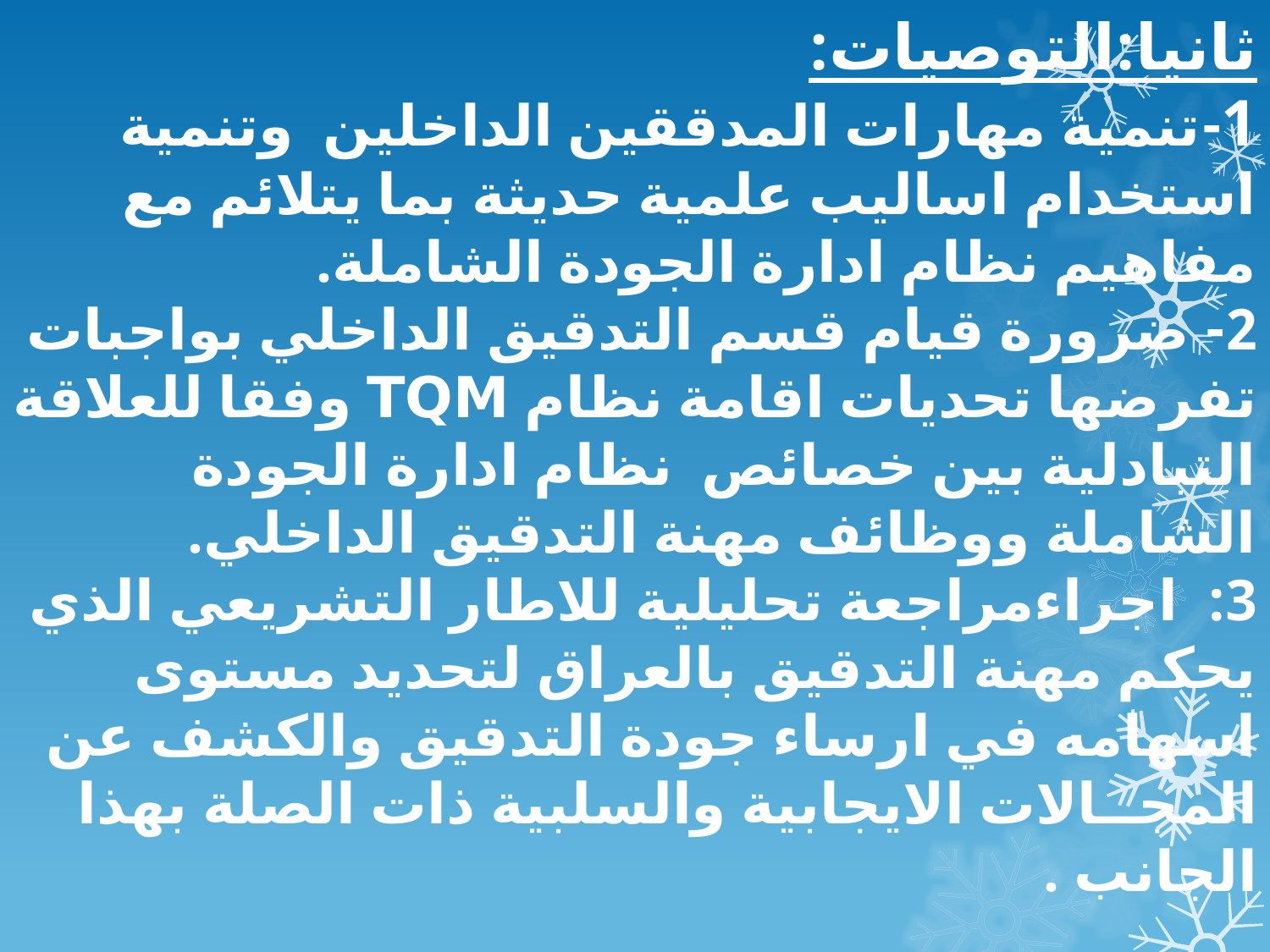

ثانيا:التوصيات:
1-تنمية مهارات المدققين الداخلين  وتنمية استخدام اساليب علمية حديثة بما يتلائم مع مفاهيم نظام ادارة الجودة الشاملة.
2- ضرورة قيام قسم التدقيق الداخلي بواجبات تفرضها تحديات اقامة نظام TQM وفقا للعلاقة التبادلية بين خصائص  نظام ادارة الجودة الشاملة ووظائف مهنة التدقيق الداخلي.
3:  اجراءمراجعة تحليلية للاطار التشريعي الذي يحكم مهنة التدقيق بالعراق لتحديد مستوى اسهامه في ارساء جودة التدقيق والكشف عن المجــالات الايجابية والسلبية ذات الصلة بهذا الجانب .